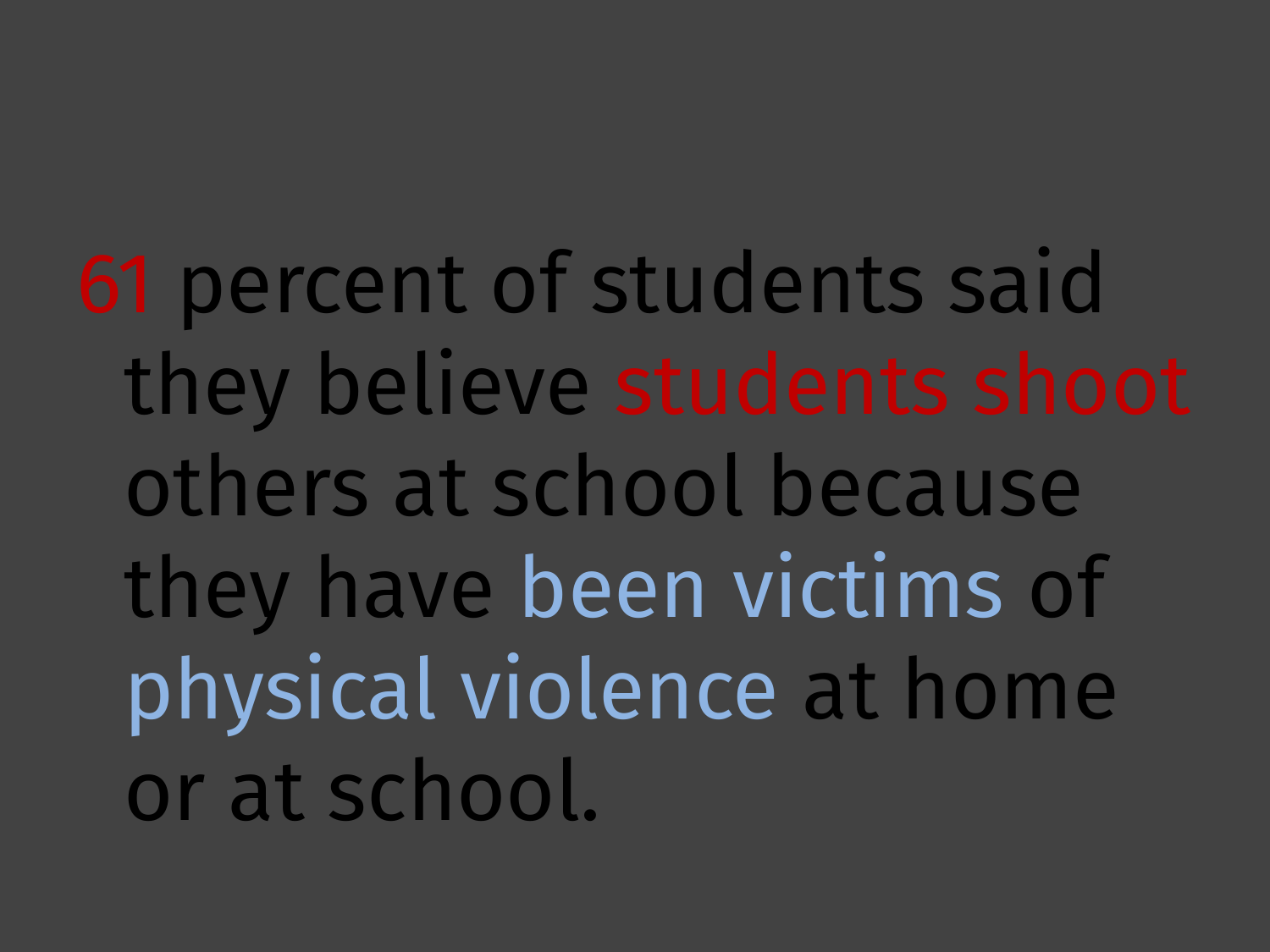

#
61 percent of students said they believe students shoot others at school because they have been victims of physical violence at home or at school.